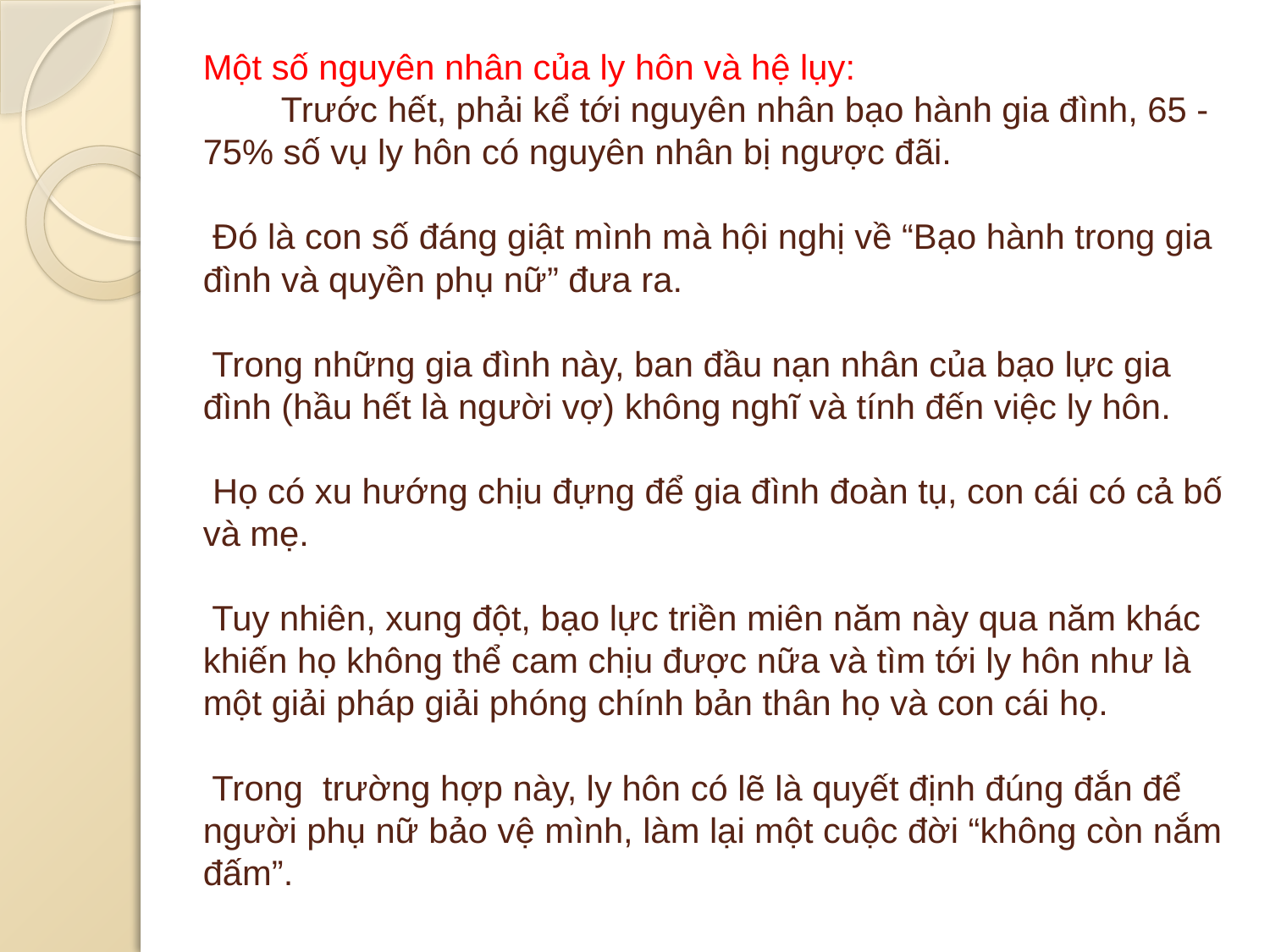

# Một số nguyên nhân của ly hôn và hệ lụy:  Trước hết, phải kể tới nguyên nhân bạo hành gia đình, 65 -75% số vụ ly hôn có nguyên nhân bị ngược đãi. Đó là con số đáng giật mình mà hội nghị về “Bạo hành trong gia đình và quyền phụ nữ” đưa ra. Trong những gia đình này, ban đầu nạn nhân của bạo lực gia đình (hầu hết là người vợ) không nghĩ và tính đến việc ly hôn. Họ có xu hướng chịu đựng để gia đình đoàn tụ, con cái có cả bố và mẹ. Tuy nhiên, xung đột, bạo lực triền miên năm này qua năm khác khiến họ không thể cam chịu được nữa và tìm tới ly hôn như là một giải pháp giải phóng chính bản thân họ và con cái họ. Trong  trường hợp này, ly hôn có lẽ là quyết định đúng đắn để người phụ nữ bảo vệ mình, làm lại một cuộc đời “không còn nắm đấm”.